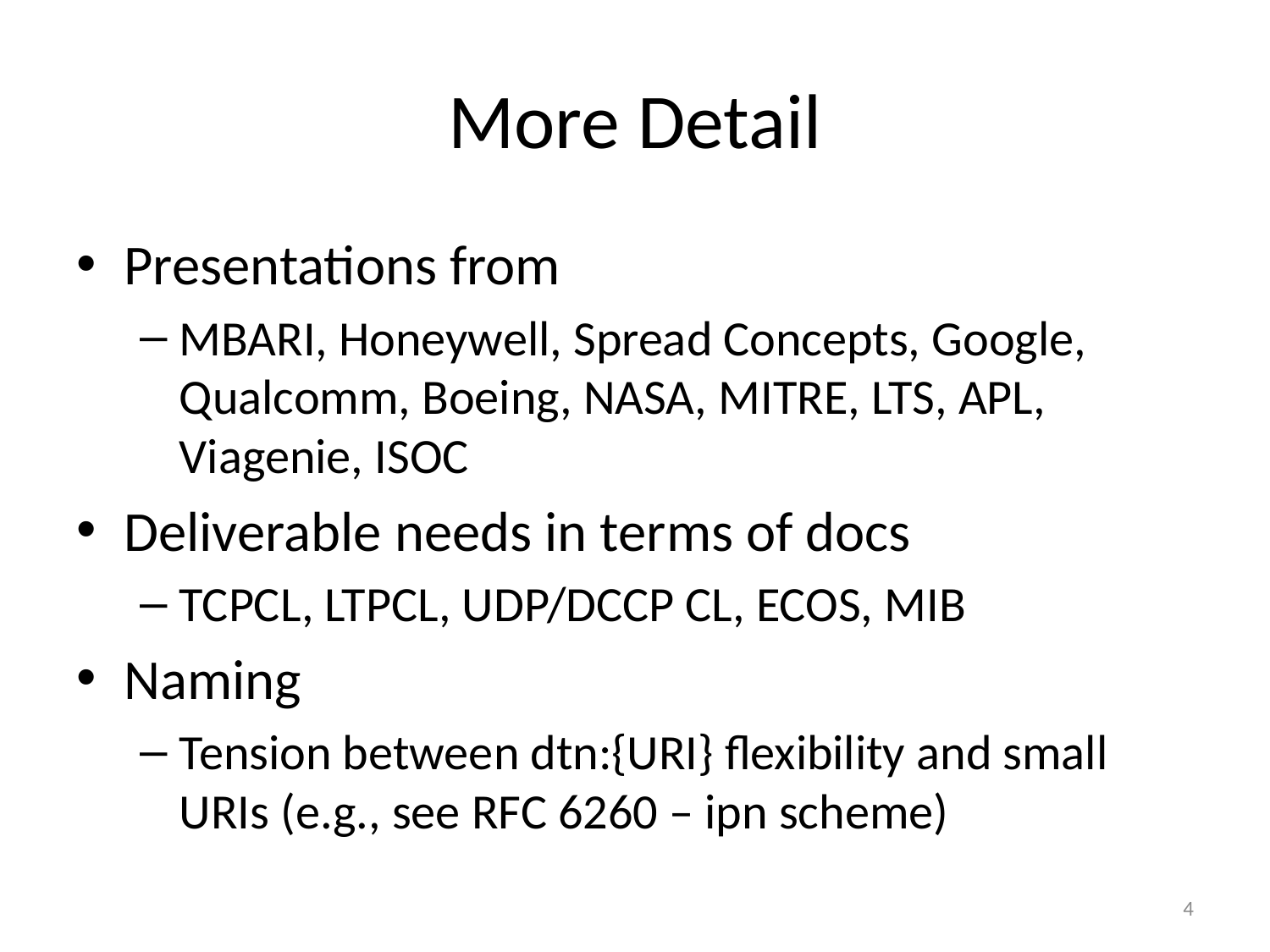

# More Detail
Presentations from
MBARI, Honeywell, Spread Concepts, Google, Qualcomm, Boeing, NASA, MITRE, LTS, APL, Viagenie, ISOC
Deliverable needs in terms of docs
TCPCL, LTPCL, UDP/DCCP CL, ECOS, MIB
Naming
Tension between dtn:{URI} flexibility and small URIs (e.g., see RFC 6260 – ipn scheme)

4